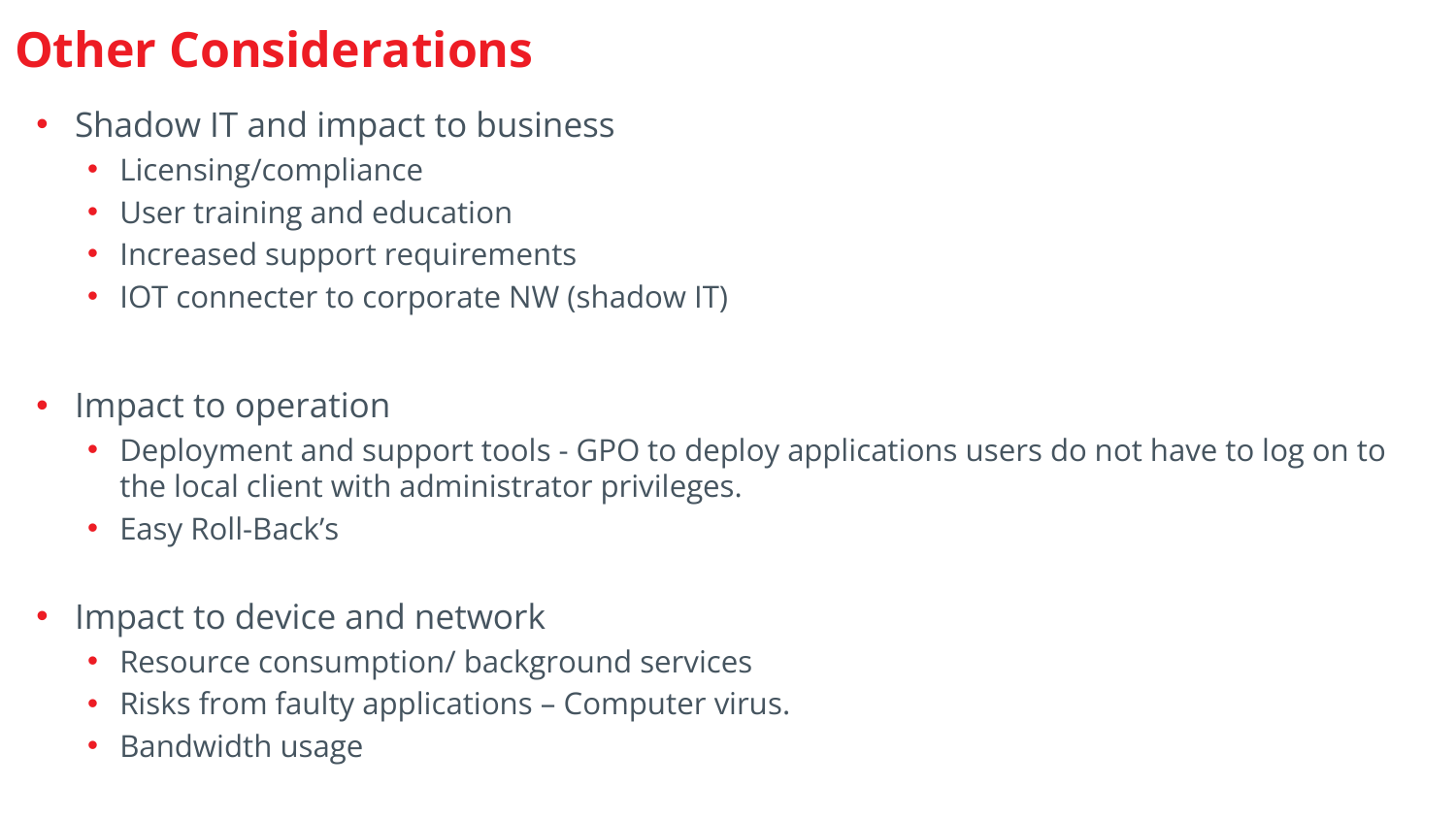

# Other Considerations
Shadow IT and impact to business
Licensing/compliance
User training and education
Increased support requirements
IOT connecter to corporate NW (shadow IT)

Impact to operation
Deployment and support tools - GPO to deploy applications users do not have to log on to the local client with administrator privileges.
Easy Roll-Back’s

Impact to device and network
Resource consumption/ background services
Risks from faulty applications – Computer virus.
Bandwidth usage